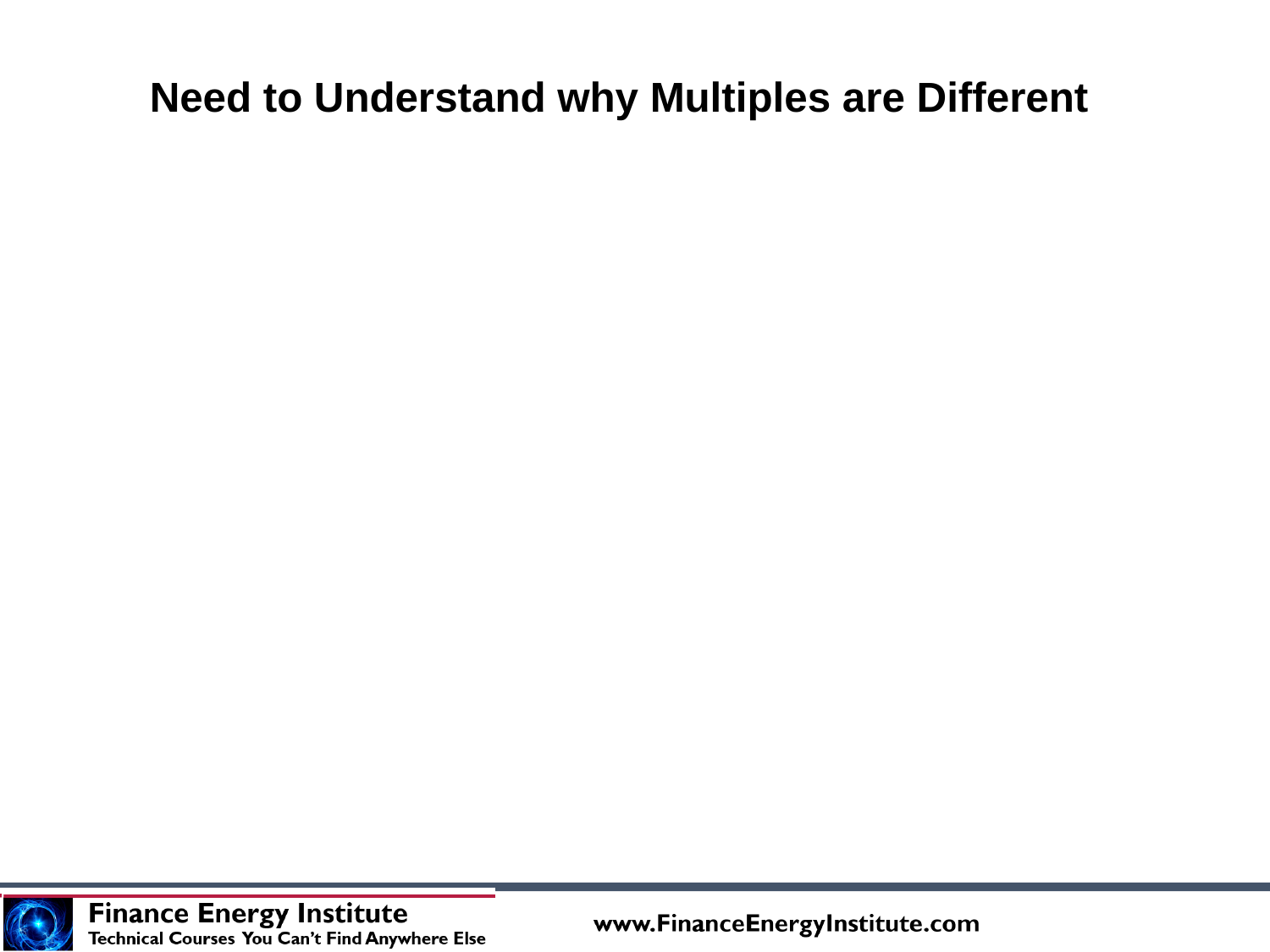

# Need to Understand why Multiples are Different